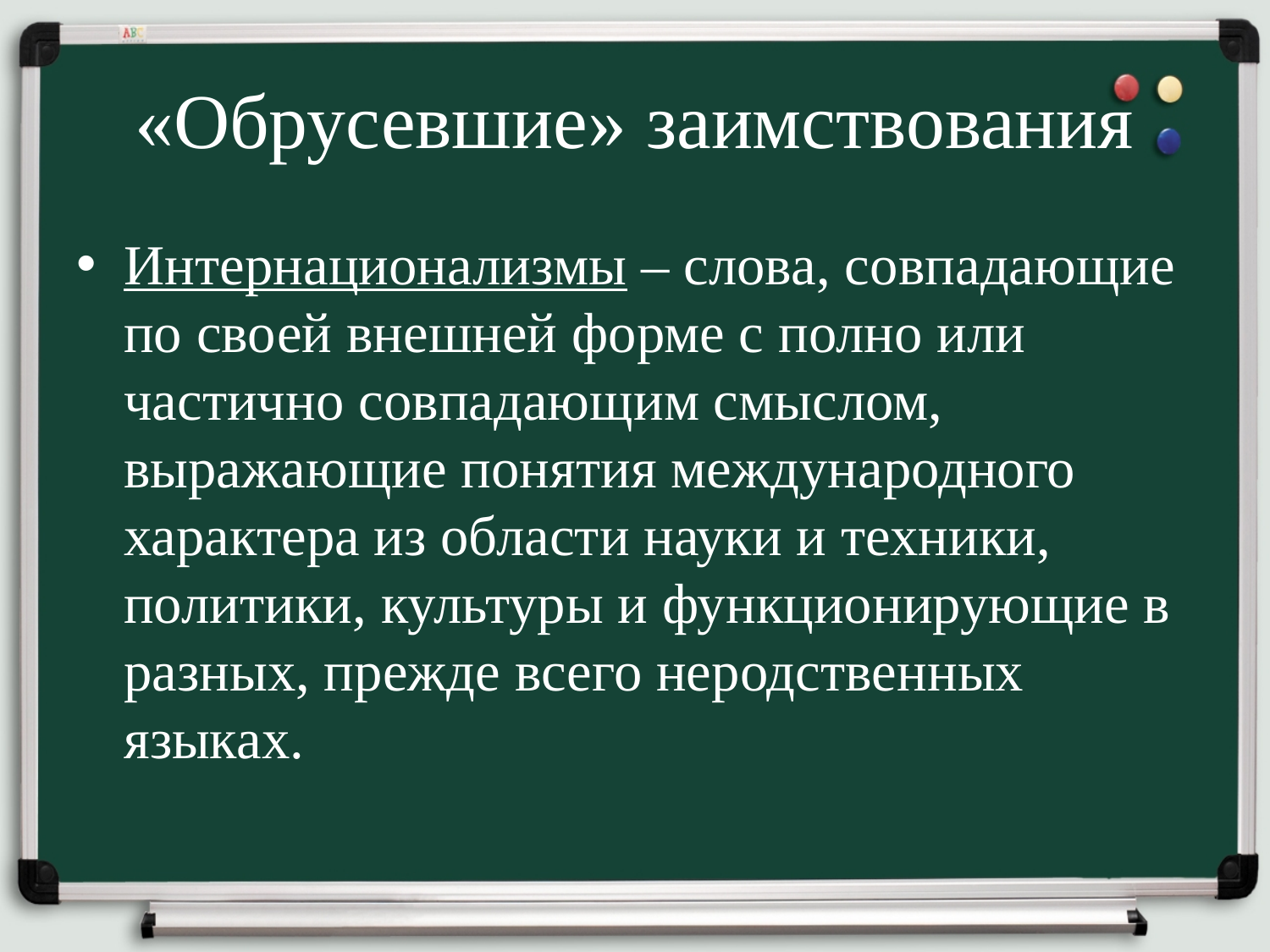

# «Обрусевшие» заимствования
Интернационализмы – слова, совпадающие по своей внешней форме с полно или частично совпадающим смыслом, выражающие понятия международного характера из области науки и техники, политики, культуры и функционирующие в разных, прежде всего неродственных языках.